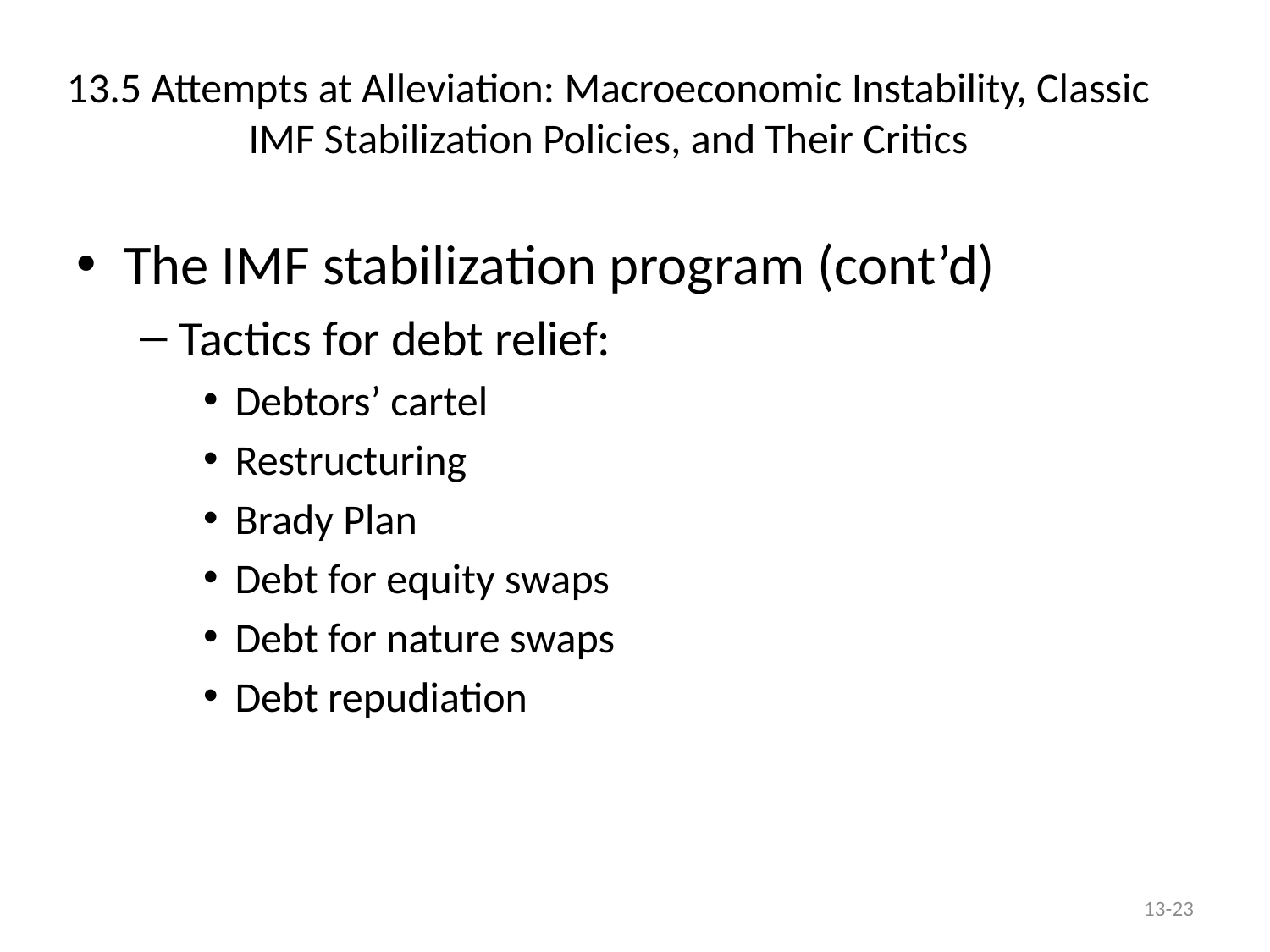

# 13.5 Attempts at Alleviation: Macroeconomic Instability, Classic IMF Stabilization Policies, and Their Critics
The IMF stabilization program (cont’d)
Tactics for debt relief:
Debtors’ cartel
Restructuring
Brady Plan
Debt for equity swaps
Debt for nature swaps
Debt repudiation

13-23